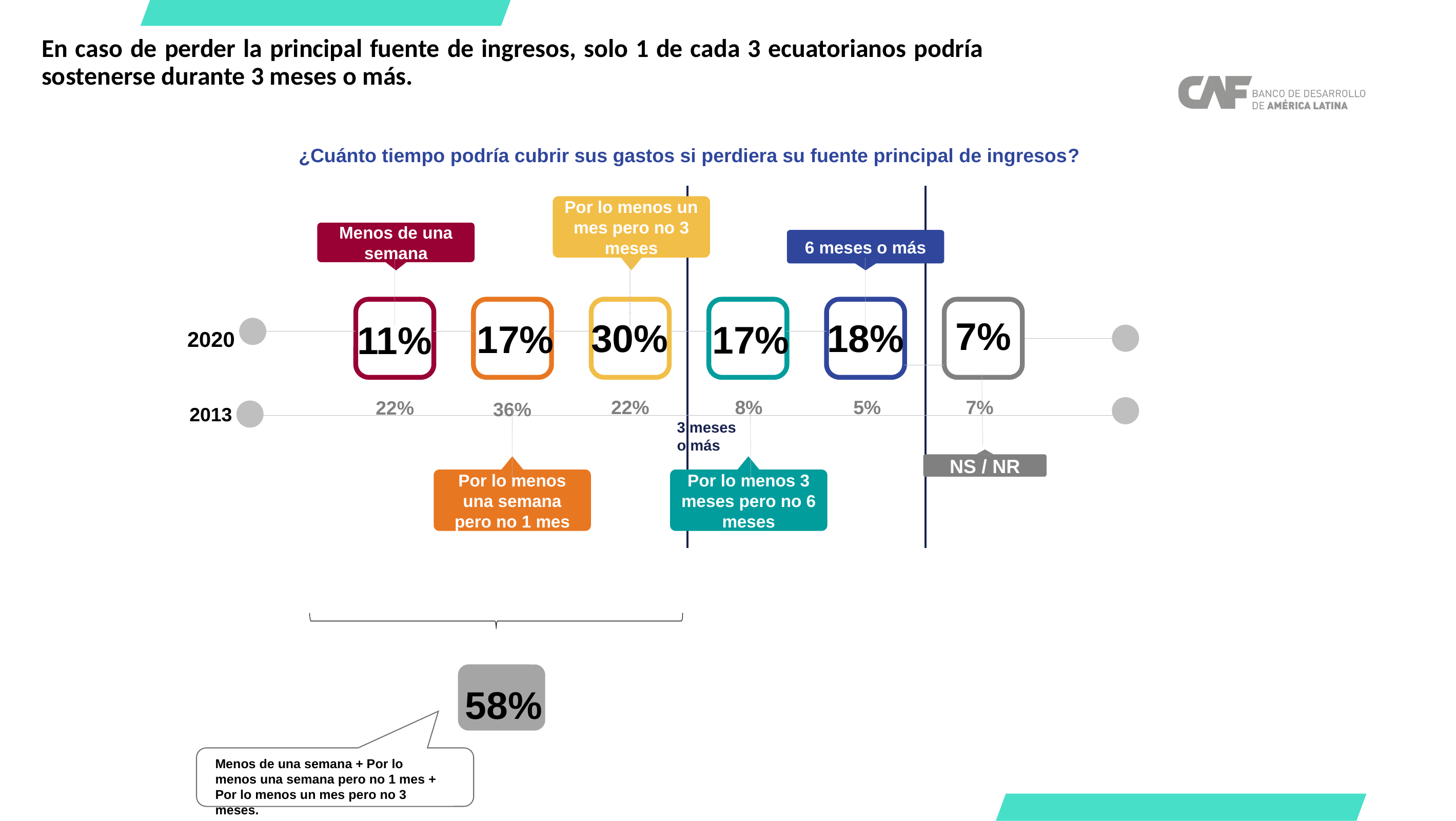

En caso de perder la principal fuente de ingresos, solo 1 de cada 3 ecuatorianos podría sostenerse durante 3 meses o más.

¿Cuánto tiempo podría cubrir sus gastos si perdiera su fuente principal de ingresos?
Por lo menos un mes pero no 3 meses

Menos de una semana

6 meses o más

7%
30%
18%
17%
17%
11%

2020

22%
8%
5%
7%
22%
36%

2013

3 meses
o más

NS / NR

Por lo menos una semana pero no 1 mes

Por lo menos 3 meses pero no 6 meses

58%

Menos de una semana + Por lo menos una semana pero no 1 mes + Por lo menos un mes pero no 3 meses.